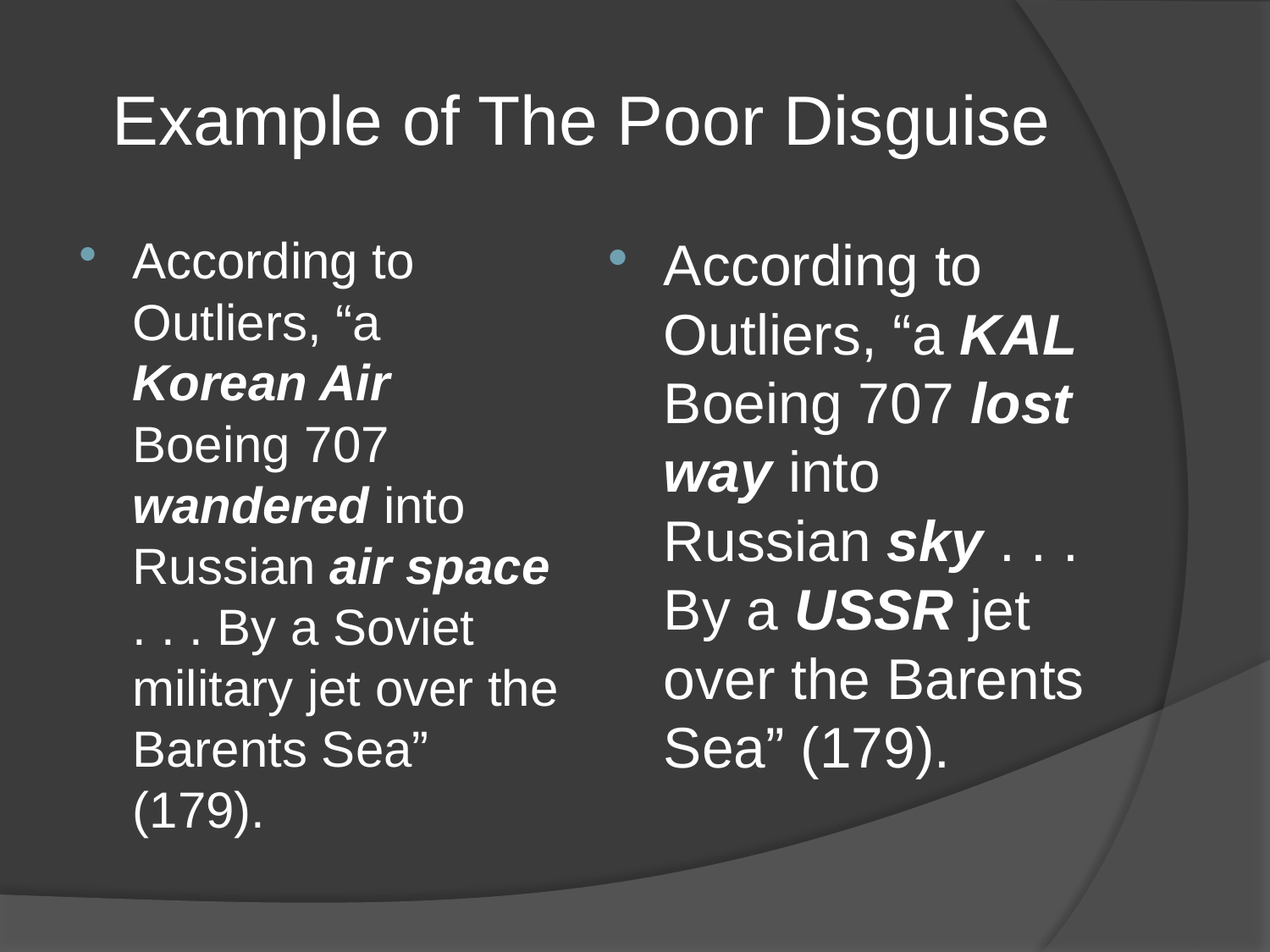

# Example of The Poor Disguise
According to Outliers, “a Korean Air Boeing 707 wandered into Russian air space . . . By a Soviet military jet over the Barents Sea” (179).

According to Outliers, “a KAL Boeing 707 lost way into Russian sky . . . By a USSR jet over the Barents Sea” (179).